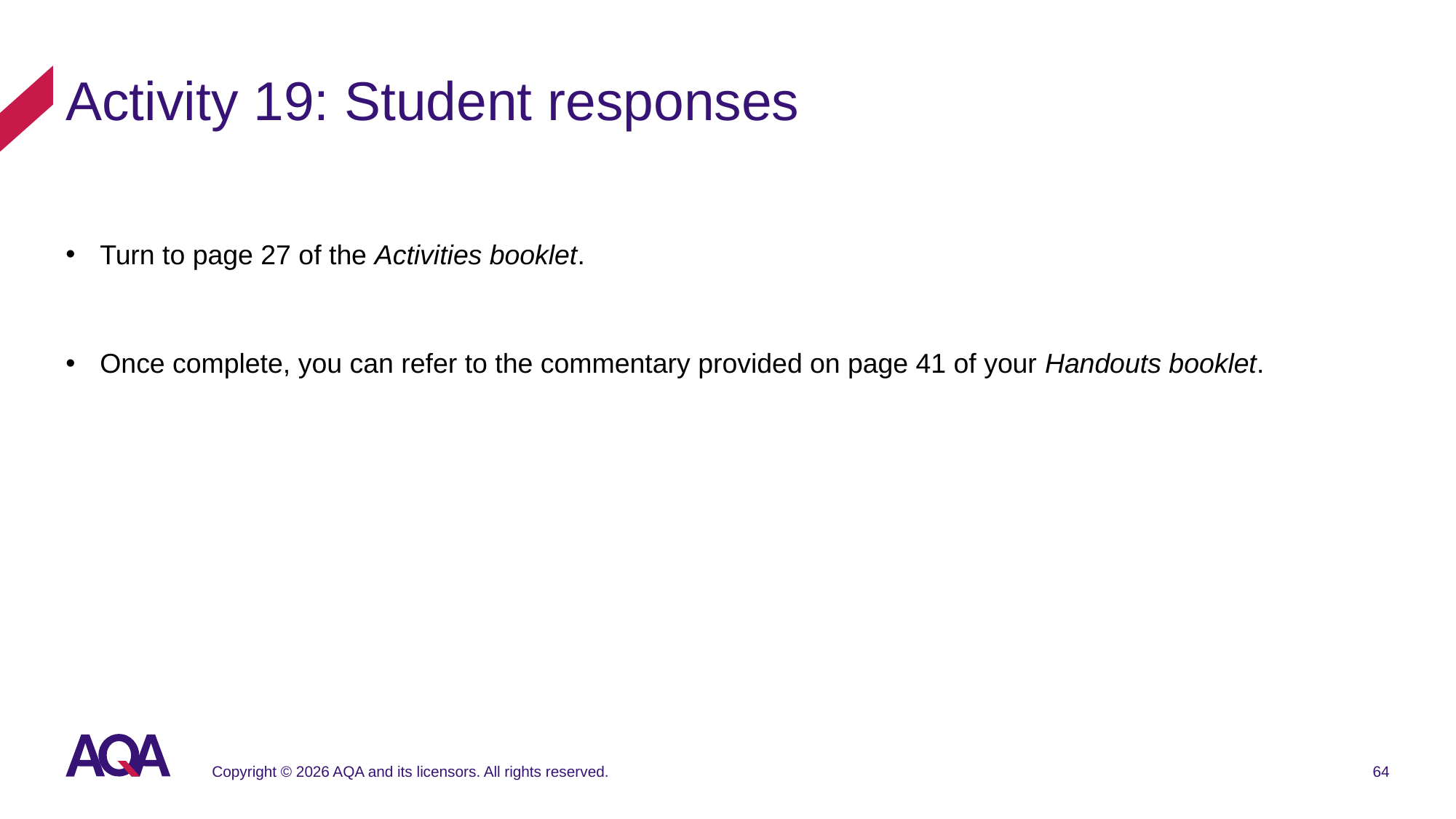

# Activity 19: Student responses
Turn to page 27 of the Activities booklet.

Once complete, you can refer to the commentary provided on page 41 of your Handouts booklet.

Copyright © 2026 AQA and its licensors. All rights reserved.
64